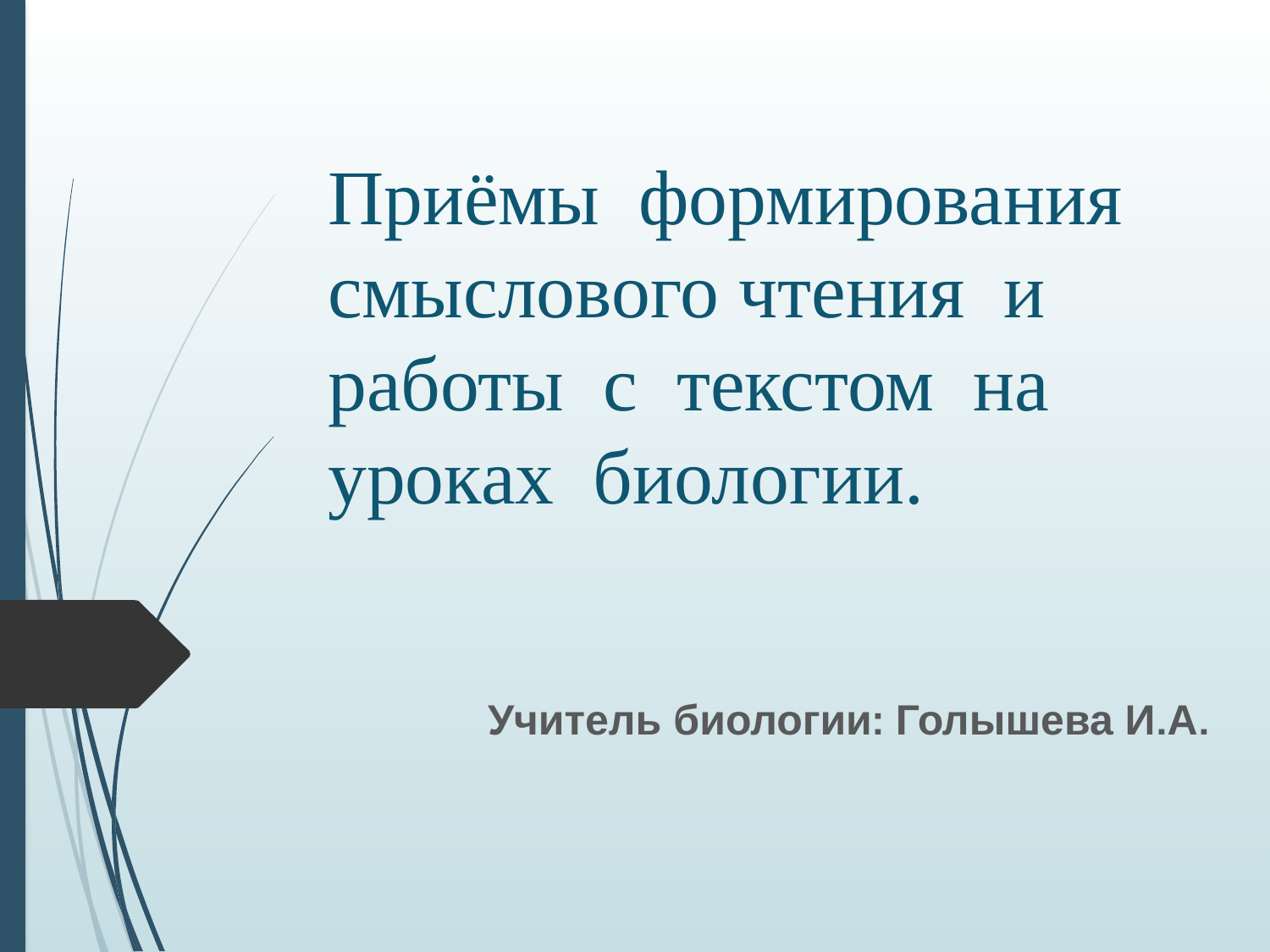

# Приёмы  формирования  смыслового чтения  и  работы  с  текстом  на  уроках  биологии.
Учитель биологии: Голышева И.А.